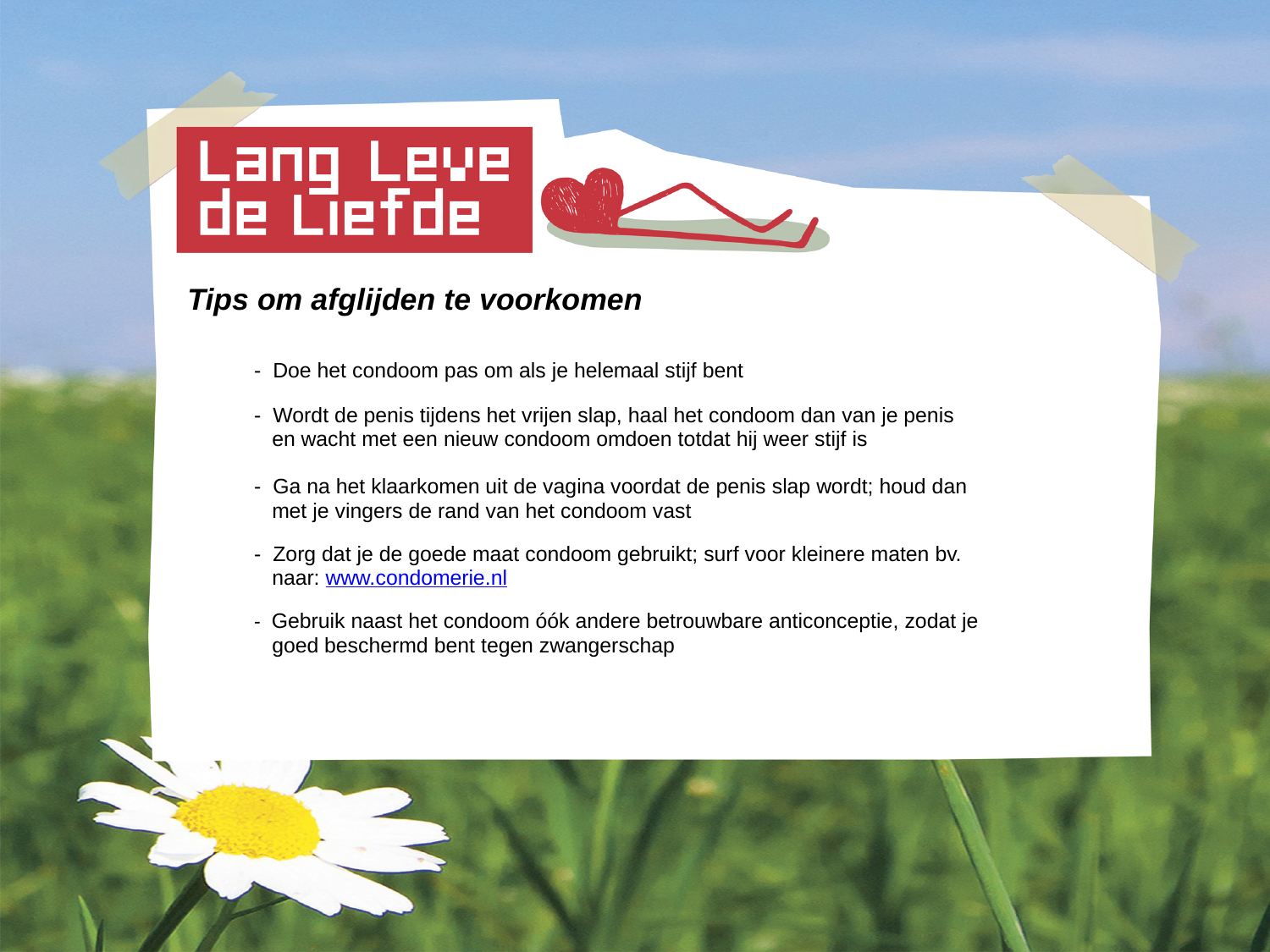

Tips om afglijden te voorkomen

	-  Doe het condoom pas om als je helemaal stijf bent

	-  Wordt de penis tijdens het vrijen slap, haal het condoom dan van je penis
	   en wacht met een nieuw condoom omdoen totdat hij weer stijf is

	-  Ga na het klaarkomen uit de vagina voordat de penis slap wordt; houd dan
	   met je vingers de rand van het condoom vast

	-  Zorg dat je de goede maat condoom gebruikt; surf voor kleinere maten bv.
	   naar: www.condomerie.nl

	-  Gebruik naast het condoom óók andere betrouwbare anticonceptie, zodat je
	   goed beschermd bent tegen zwangerschap